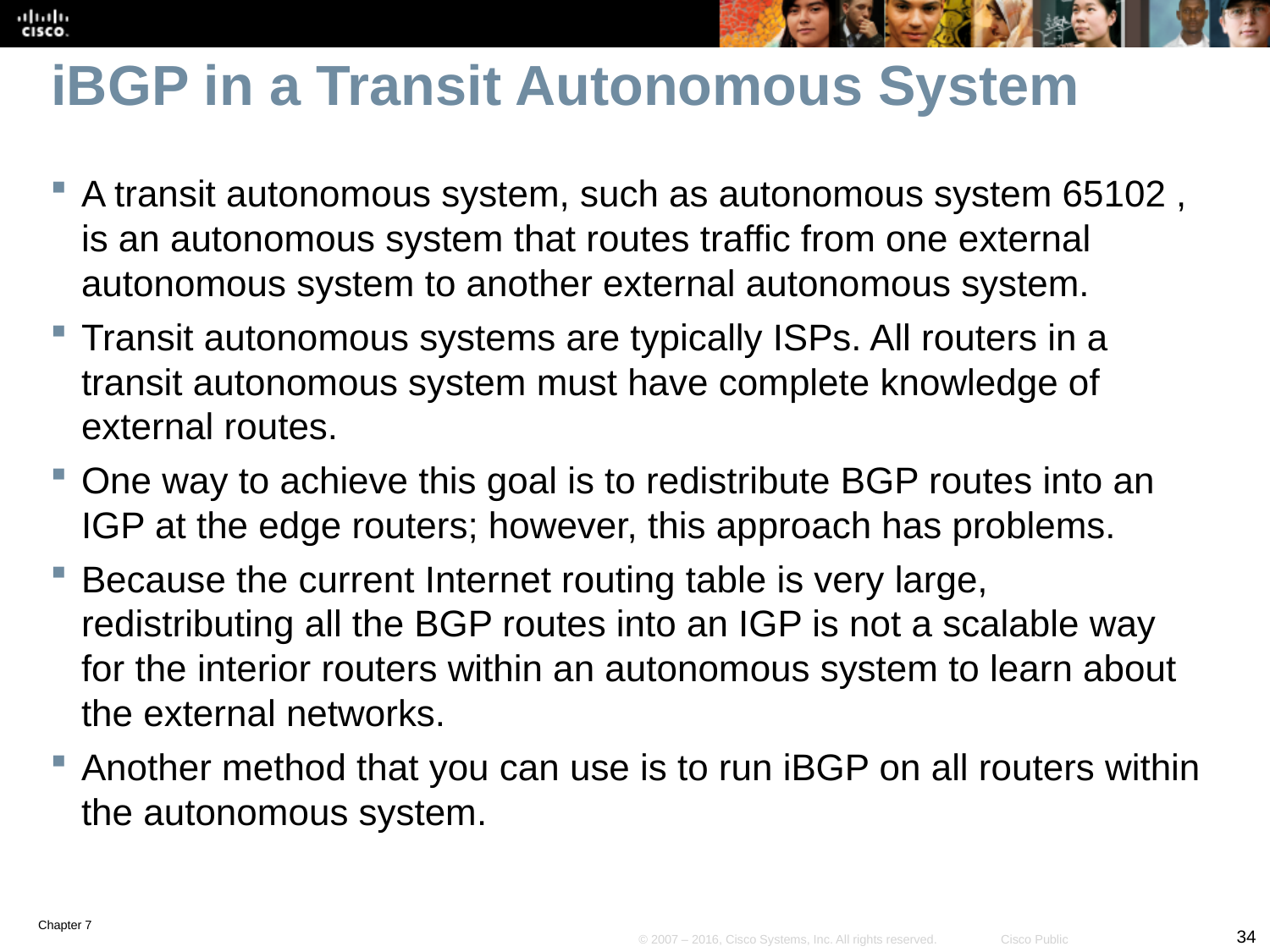

# iBGP in a Transit Autonomous System
A transit autonomous system, such as autonomous system 65102 , is an autonomous system that routes traffic from one external autonomous system to another external autonomous system.
Transit autonomous systems are typically ISPs. All routers in a transit autonomous system must have complete knowledge of external routes.
One way to achieve this goal is to redistribute BGP routes into an IGP at the edge routers; however, this approach has problems.
Because the current Internet routing table is very large, redistributing all the BGP routes into an IGP is not a scalable way for the interior routers within an autonomous system to learn about the external networks.
Another method that you can use is to run iBGP on all routers within the autonomous system.